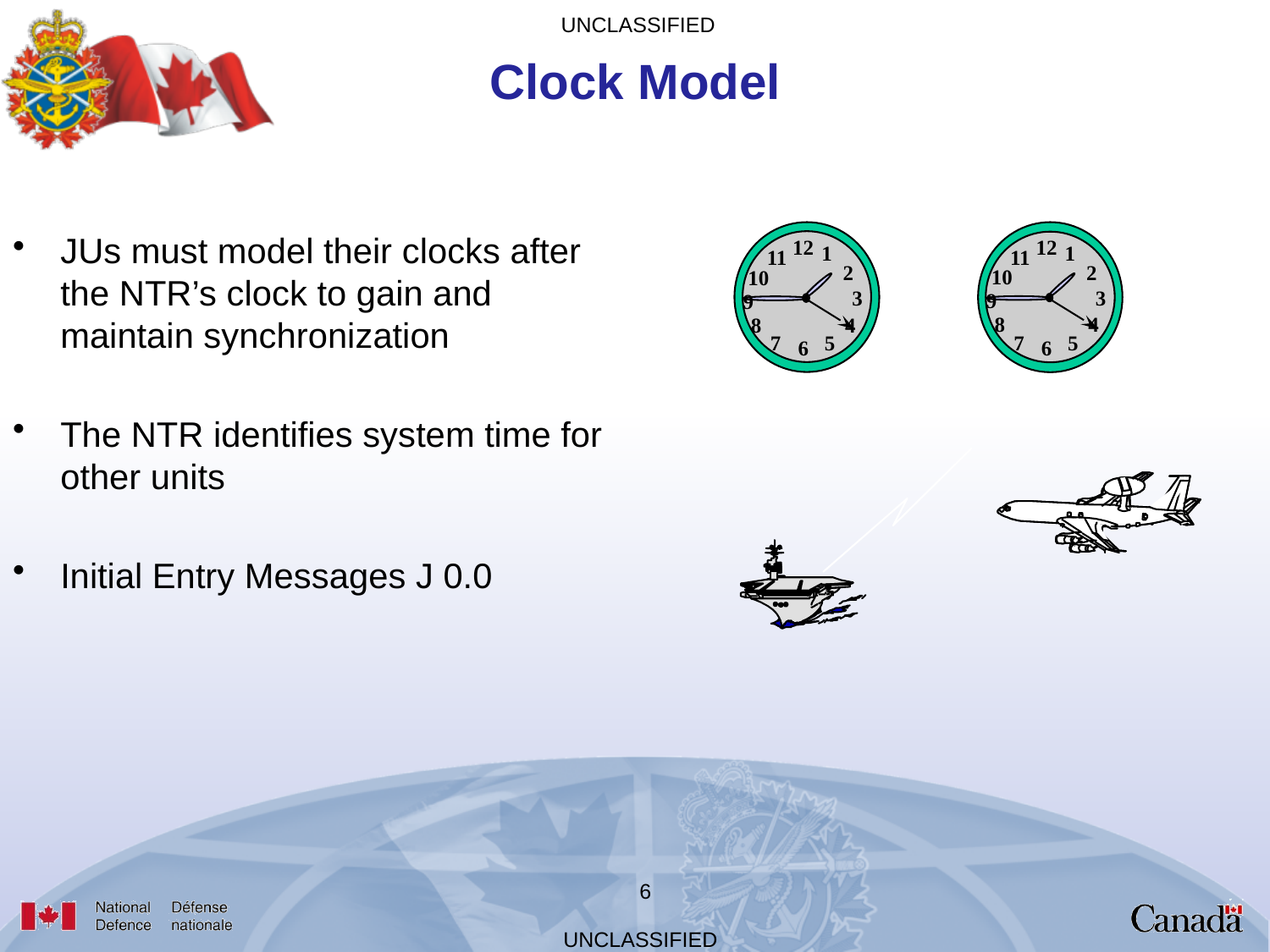

Clock Model
JUs must model their clocks after the NTR’s clock to gain and maintain synchronization

The NTR identifies system time for other units

Initial Entry Messages J 0.0

12
1
11
2
10
3
9
8
4
7
5
6

12
1
11
2
10
3
9
8
4
7
5
6